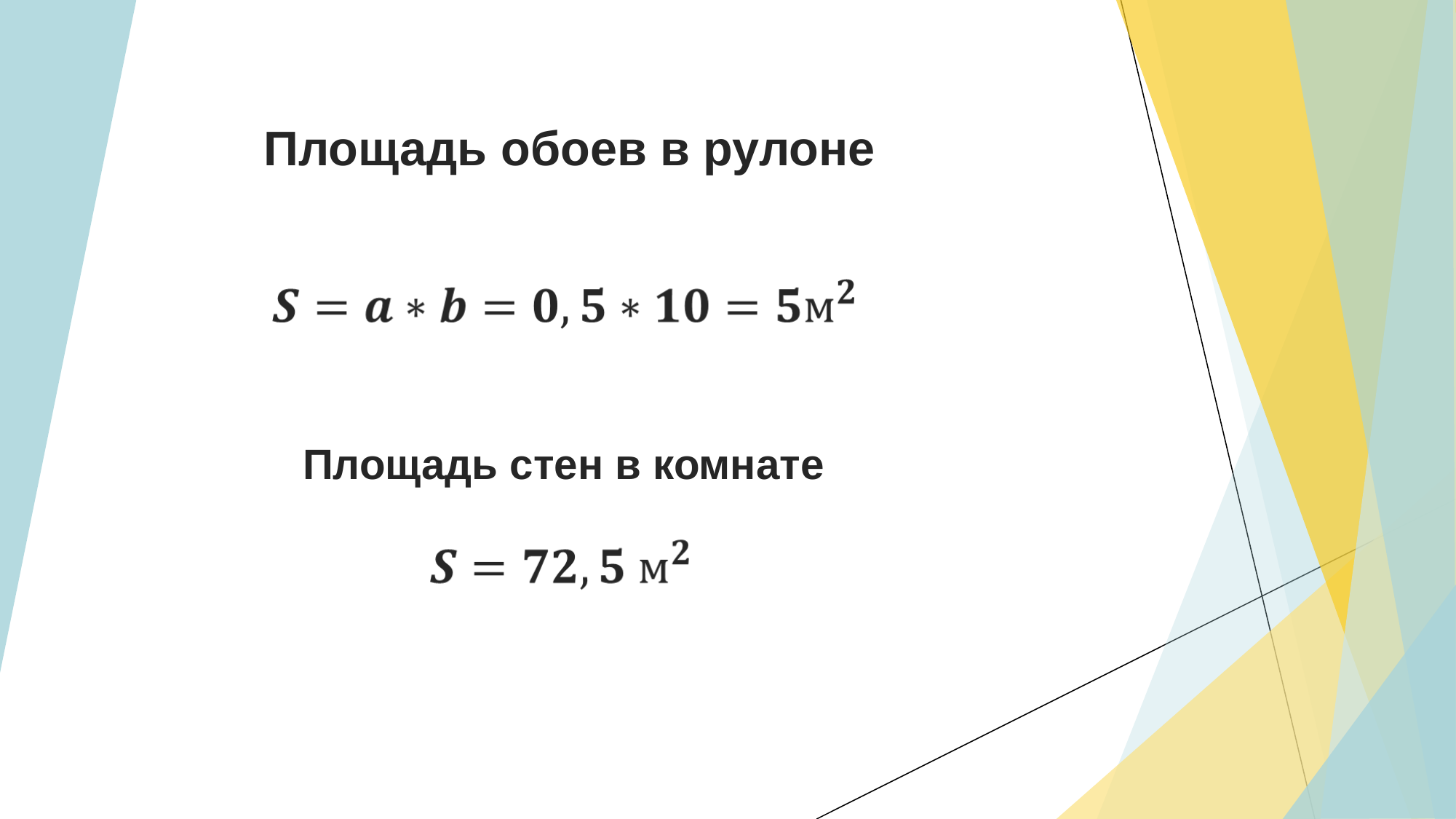

Площадь обоев в рулоне

Площадь стен в комнате